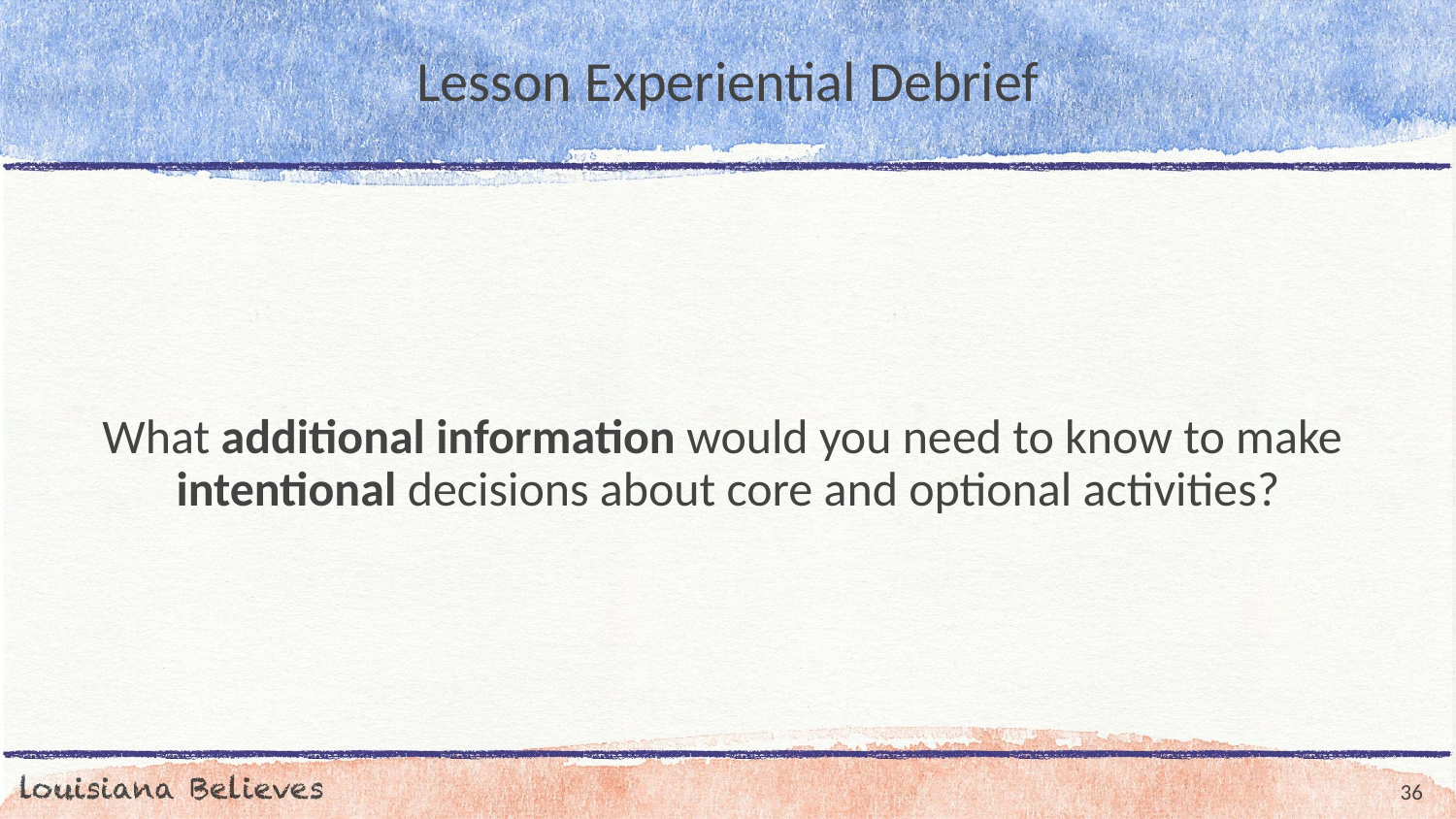

# Lesson Experiential Debrief
What additional information would you need to know to make  intentional decisions about core and optional activities?